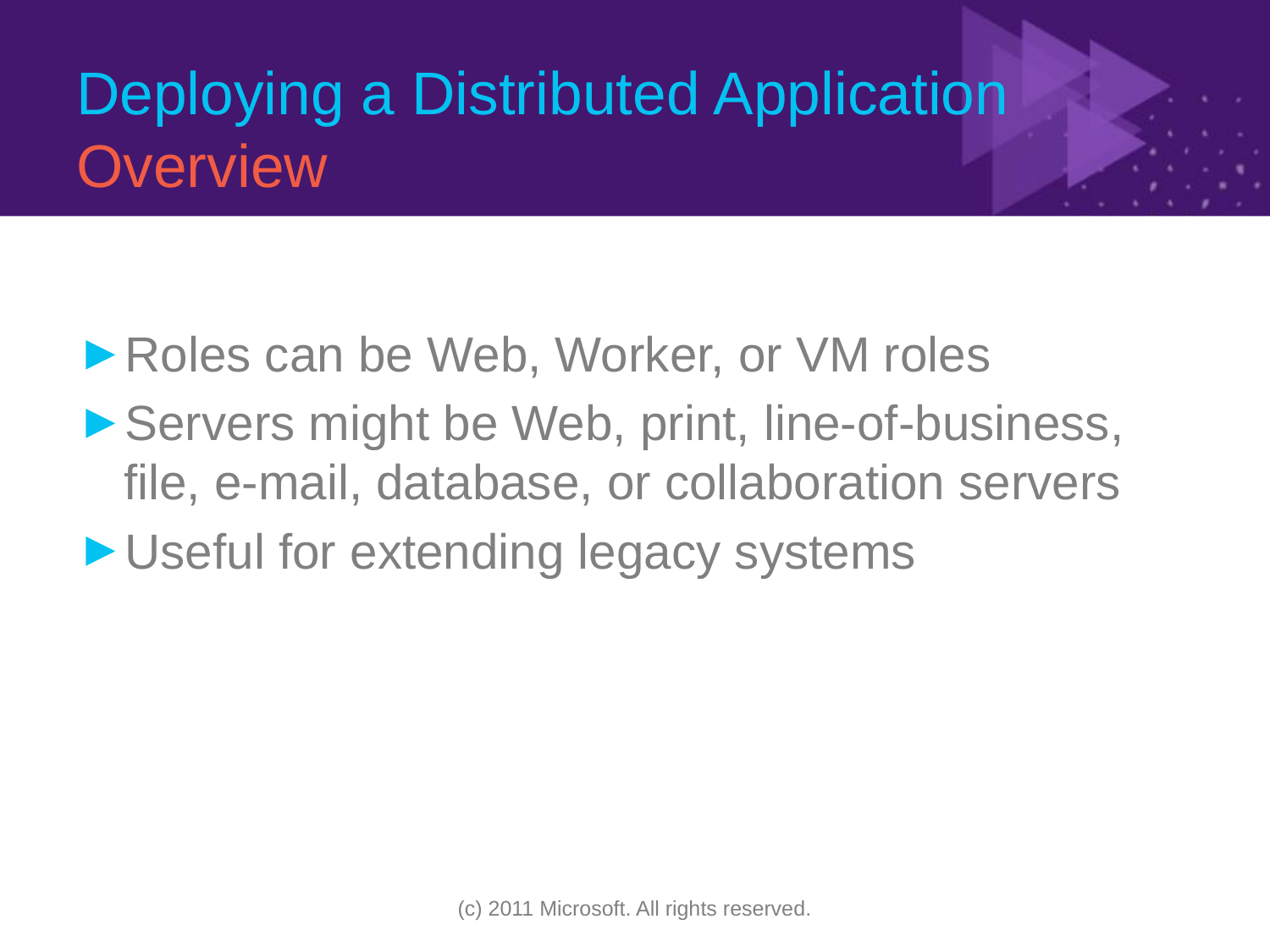

# Deploying a Distributed Application Overview
Roles can be Web, Worker, or VM roles
Servers might be Web, print, line-of-business, file, e-mail, database, or collaboration servers
Useful for extending legacy systems
(c) 2011 Microsoft. All rights reserved.